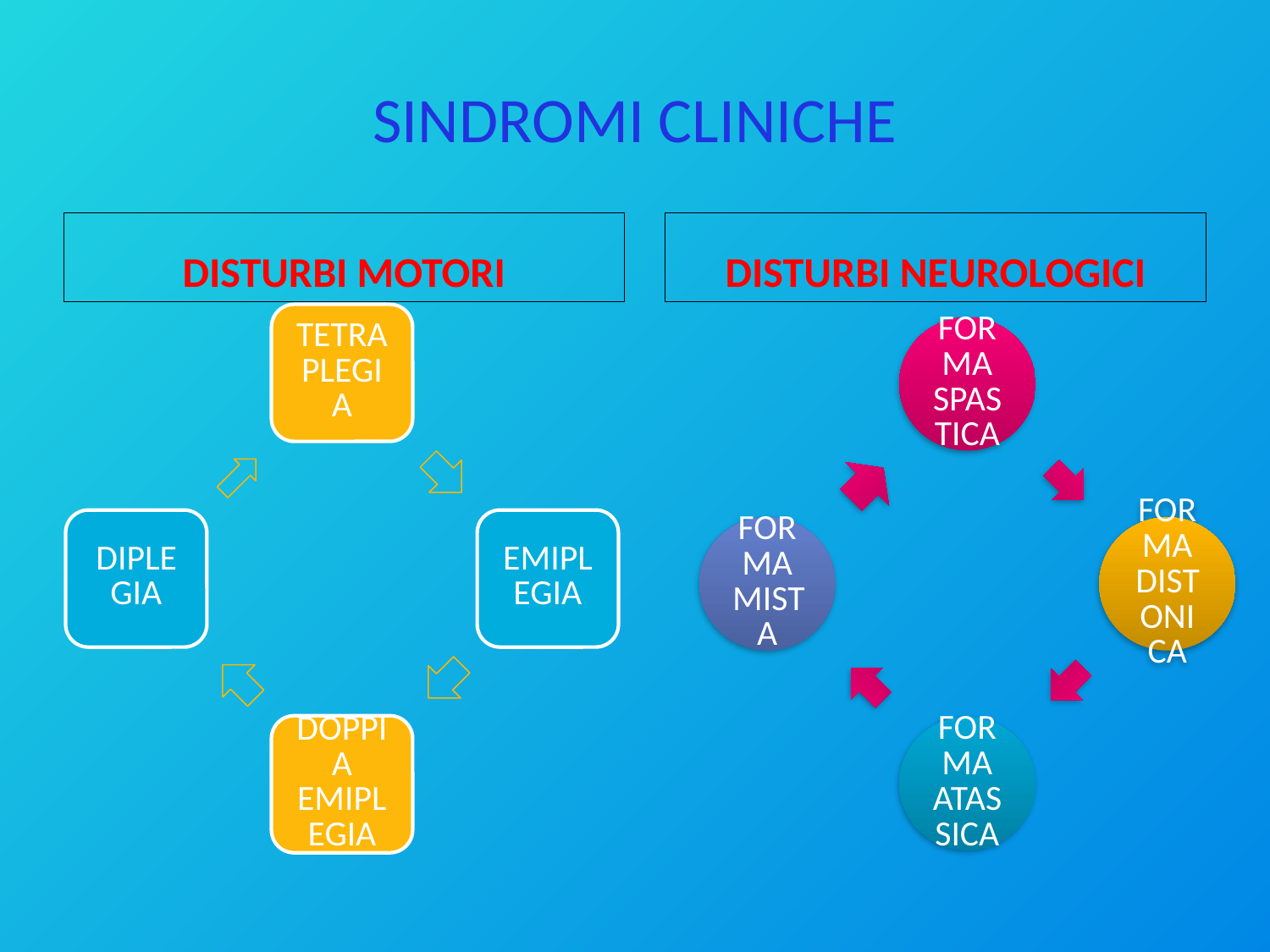

# SINDROMI CLINICHE
DISTURBI MOTORI
DISTURBI NEUROLOGICI
TETRAPLEGIA
EMIPLEGIA
DOPPIA EMIPLEGIA
DIPLEGIA
FORMA SPASTICA
FORMA DISTONICA
FORMA ATASSICA
FORMA MISTA